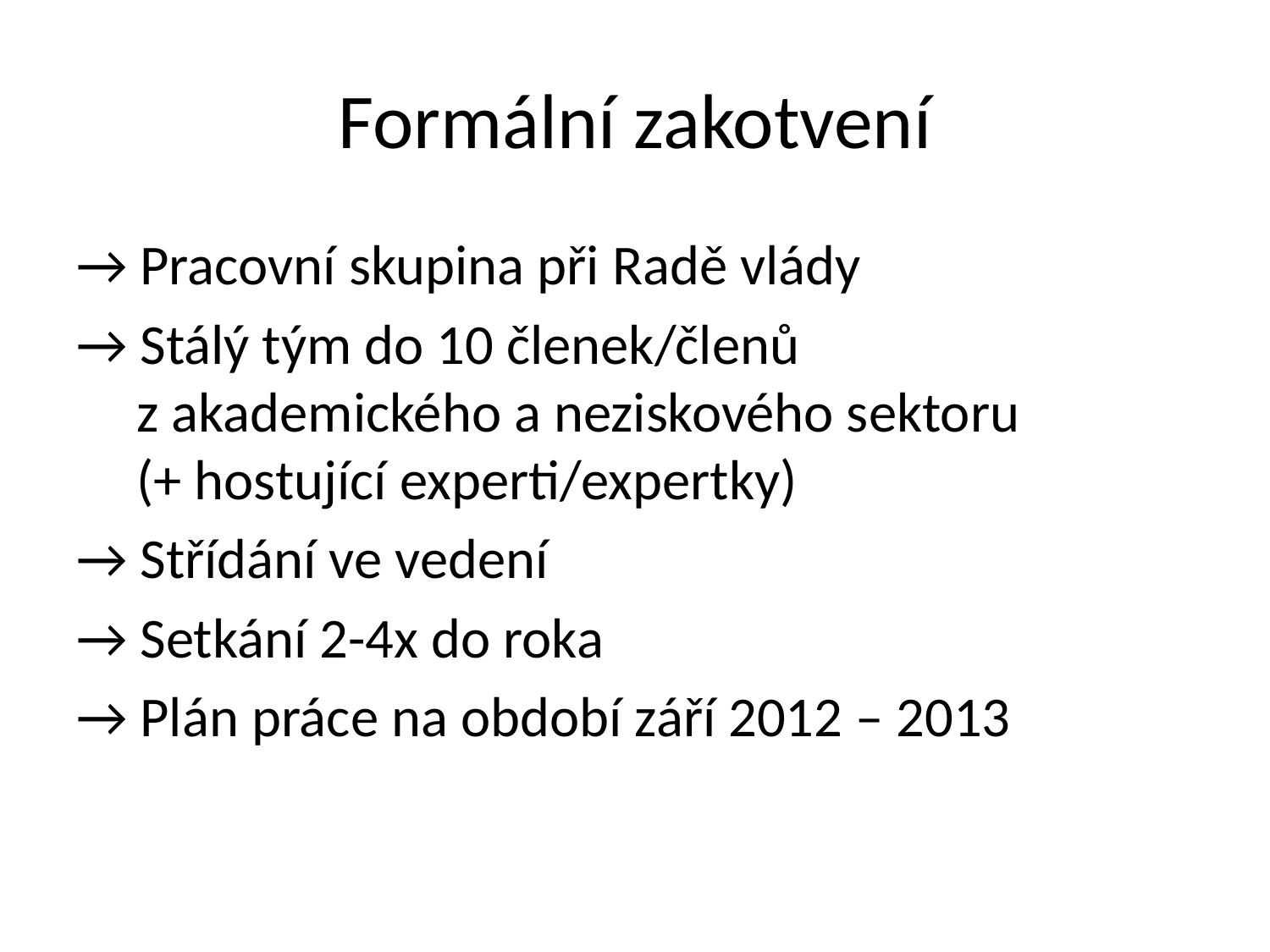

# Formální zakotvení
→ Pracovní skupina při Radě vlády
→ Stálý tým do 10 členek/členů
 z akademického a neziskového sektoru
 (+ hostující experti/expertky)
→ Střídání ve vedení
→ Setkání 2-4x do roka
→ Plán práce na období září 2012 – 2013